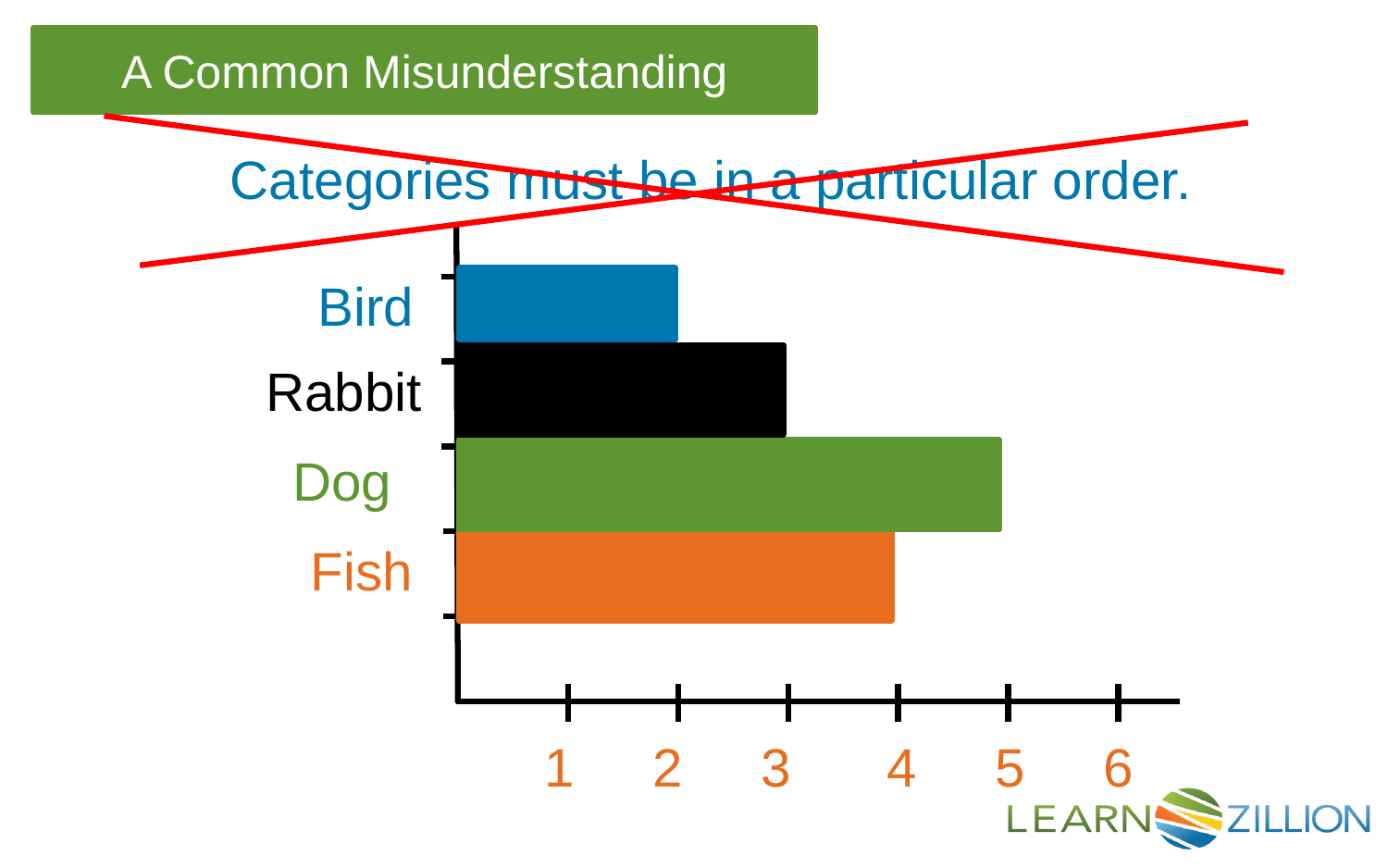

Categories must be in a particular order.
Bird

Rabbit
Dog

Fish

1
2
3
4
5
6